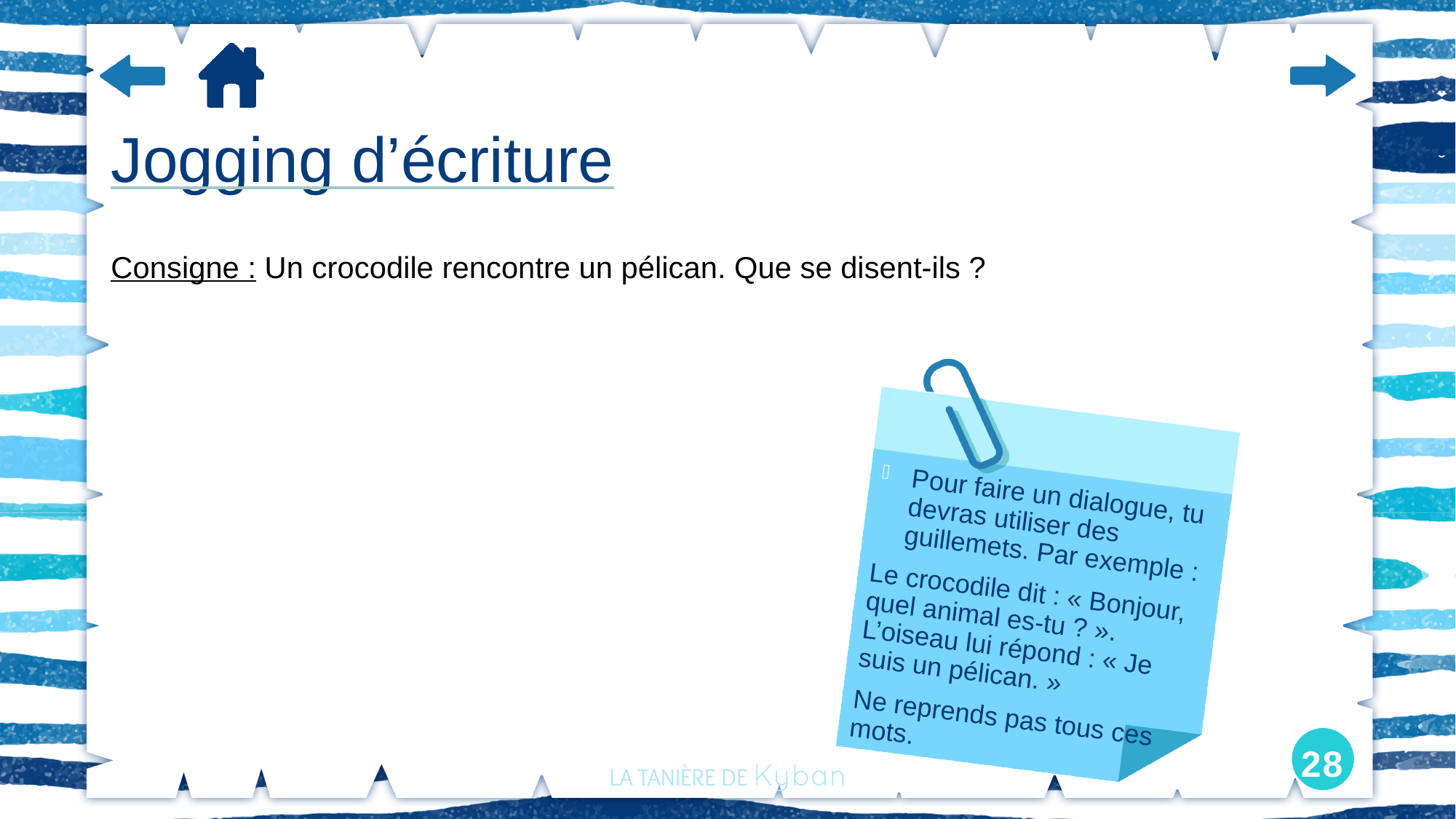

# Jogging d’écriture
Consigne : Un crocodile rencontre un pélican. Que se disent-ils ?
Pour faire un dialogue, tu devras utiliser des guillemets. Par exemple :
Le crocodile dit : « Bonjour, quel animal es-tu ? ». L’oiseau lui répond : « Je suis un pélican. »
Ne reprends pas tous ces mots.
28